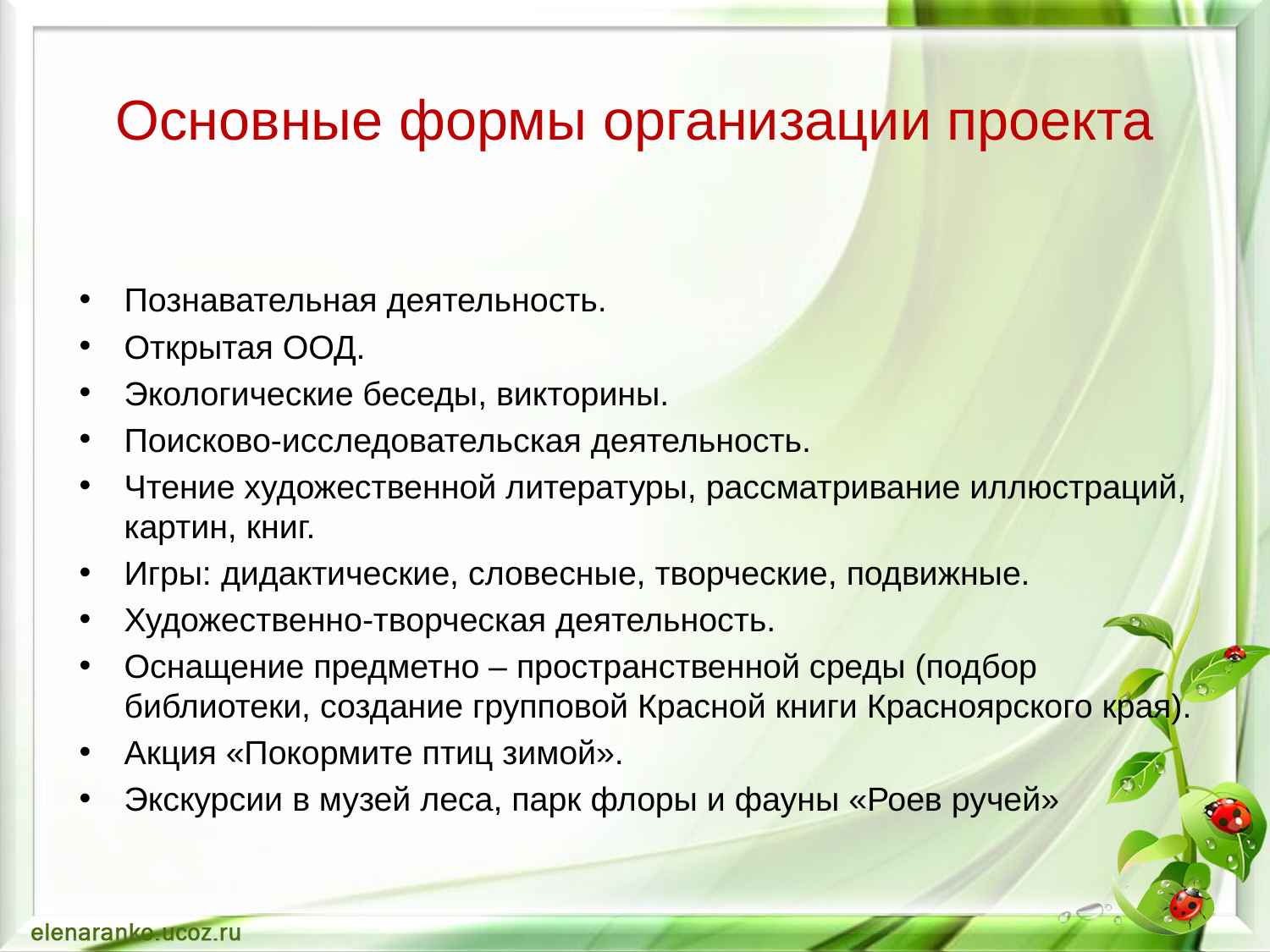

# Основные формы организации проекта

Познавательная деятельность.
Открытая ООД.
Экологические беседы, викторины.
Поисково-исследовательская деятельность.
Чтение художественной литературы, рассматривание иллюстраций, картин, книг.
Игры: дидактические, словесные, творческие, подвижные.
Художественно-творческая деятельность.
Оснащение предметно – пространственной среды (подбор библиотеки, создание групповой Красной книги Красноярского края).
Акция «Покормите птиц зимой».
Экскурсии в музей леса, парк флоры и фауны «Роев ручей»